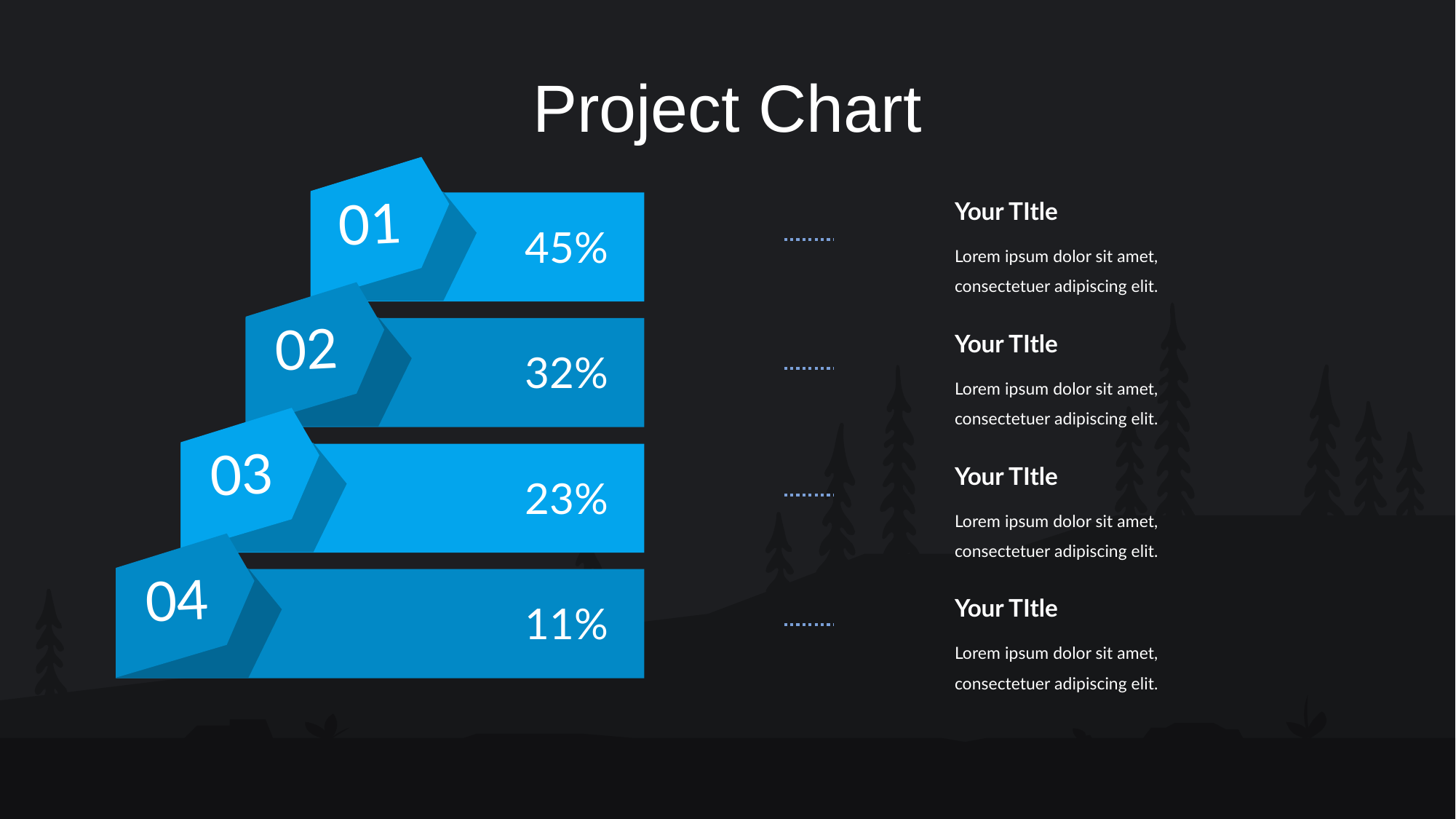

Project Chart

01

45%

02

32%

03

23%

04

11%
Your TItle
Lorem ipsum dolor sit amet, consectetuer adipiscing elit.
Your TItle
Lorem ipsum dolor sit amet, consectetuer adipiscing elit.
Your TItle
Lorem ipsum dolor sit amet, consectetuer adipiscing elit.
Your TItle
Lorem ipsum dolor sit amet, consectetuer adipiscing elit.